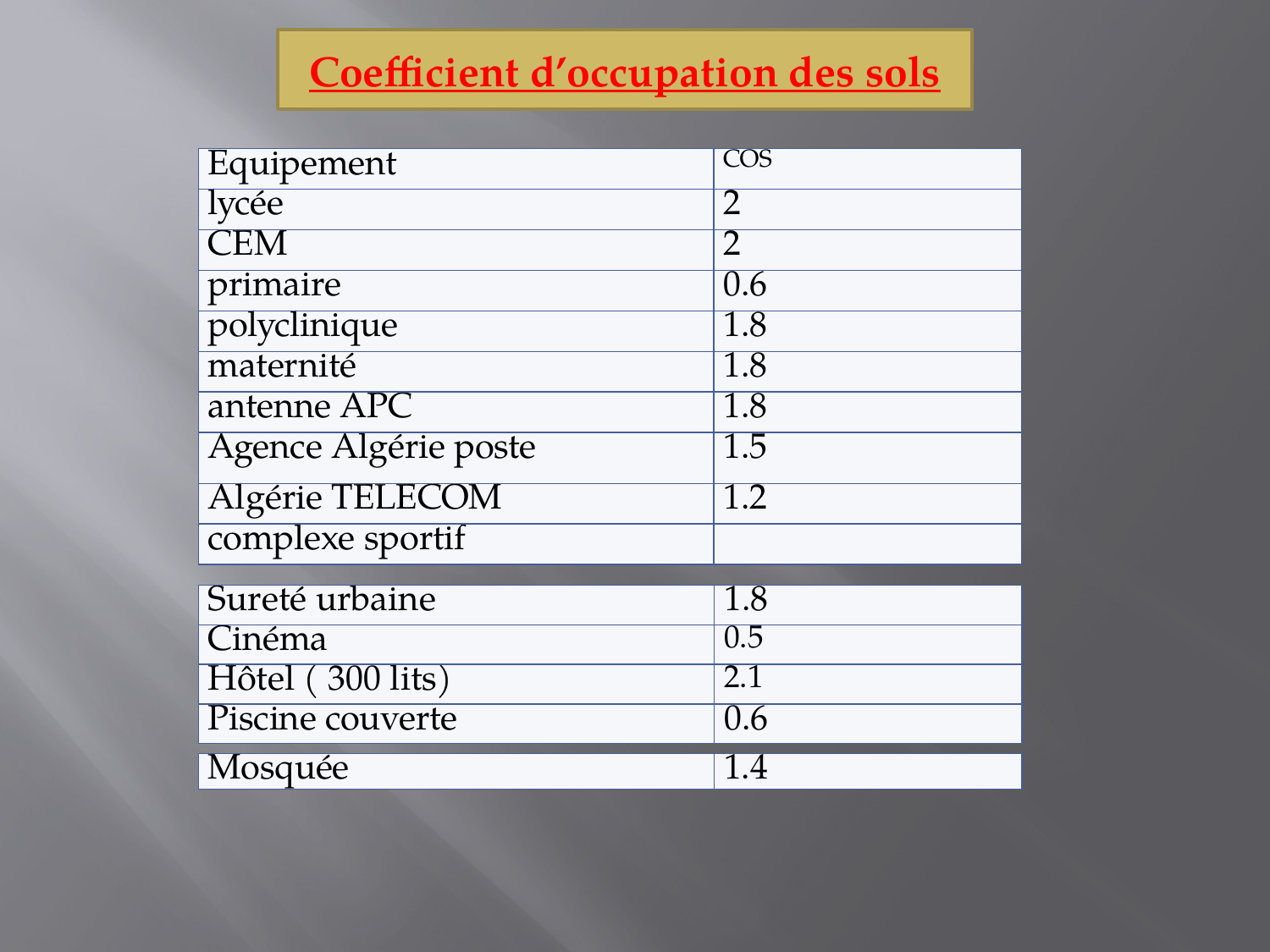

Coefficient d’occupation des sols
| Equipement | COS |
| --- | --- |
| lycée | 2 |
| CEM | 2 |
| primaire | 0.6 |
| polyclinique | 1.8 |
| maternité | 1.8 |
| antenne APC | 1.8 |
| Agence Algérie poste | 1.5 |
| Algérie TELECOM | 1.2 |
| complexe sportif |  |
| Sureté urbaine | 1.8 |
| --- | --- |
| Cinéma | 0.5 |
| Hôtel ( 300 lits) | 2.1 |
| Piscine couverte | 0.6 |
| Mosquée | 1.4 |
| --- | --- |